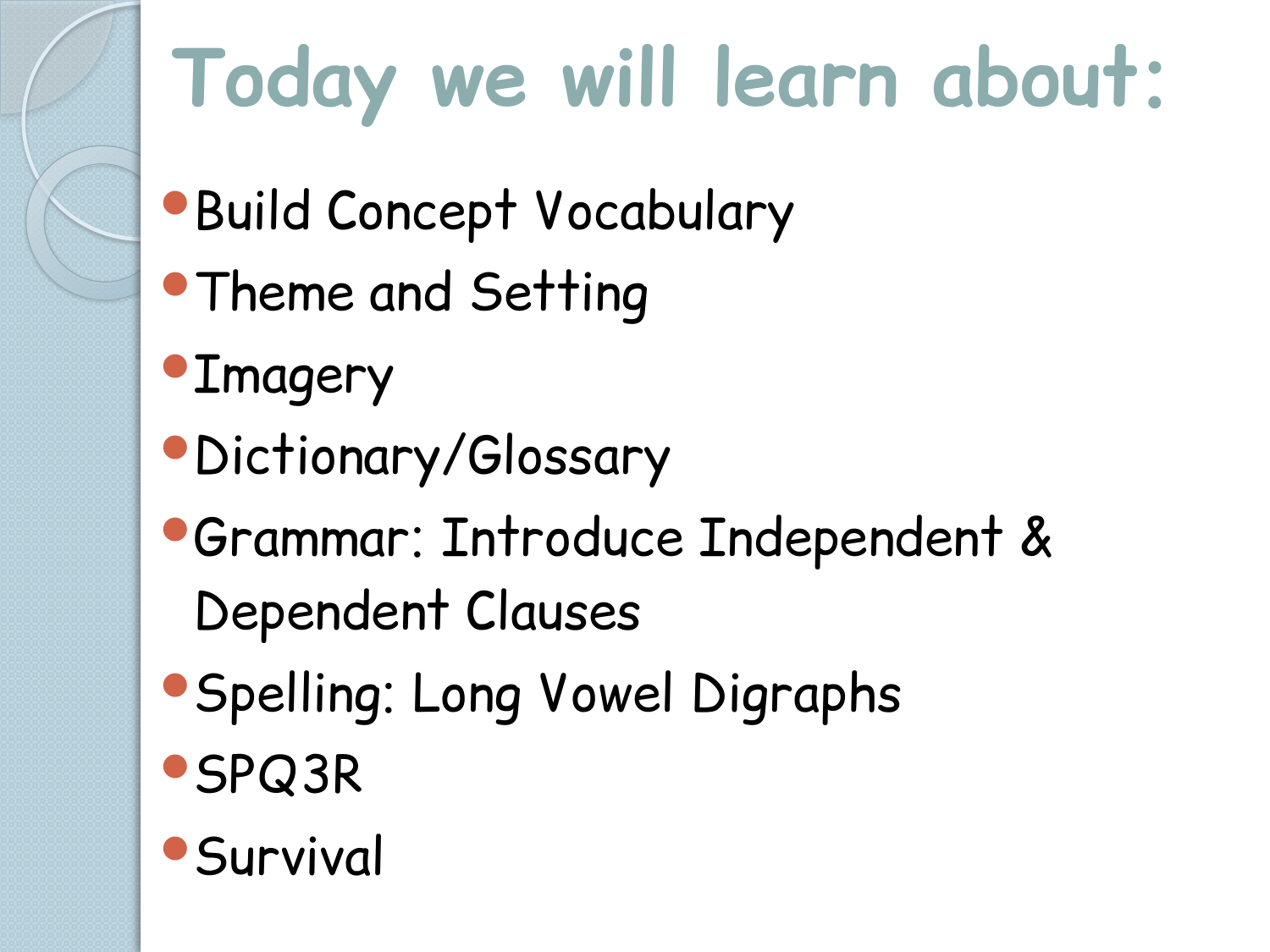

# Today we will learn about:
Build Concept Vocabulary
Theme and Setting
Imagery
Dictionary/Glossary
Grammar: Introduce Independent & Dependent Clauses
Spelling: Long Vowel Digraphs
SPQ3R
Survival